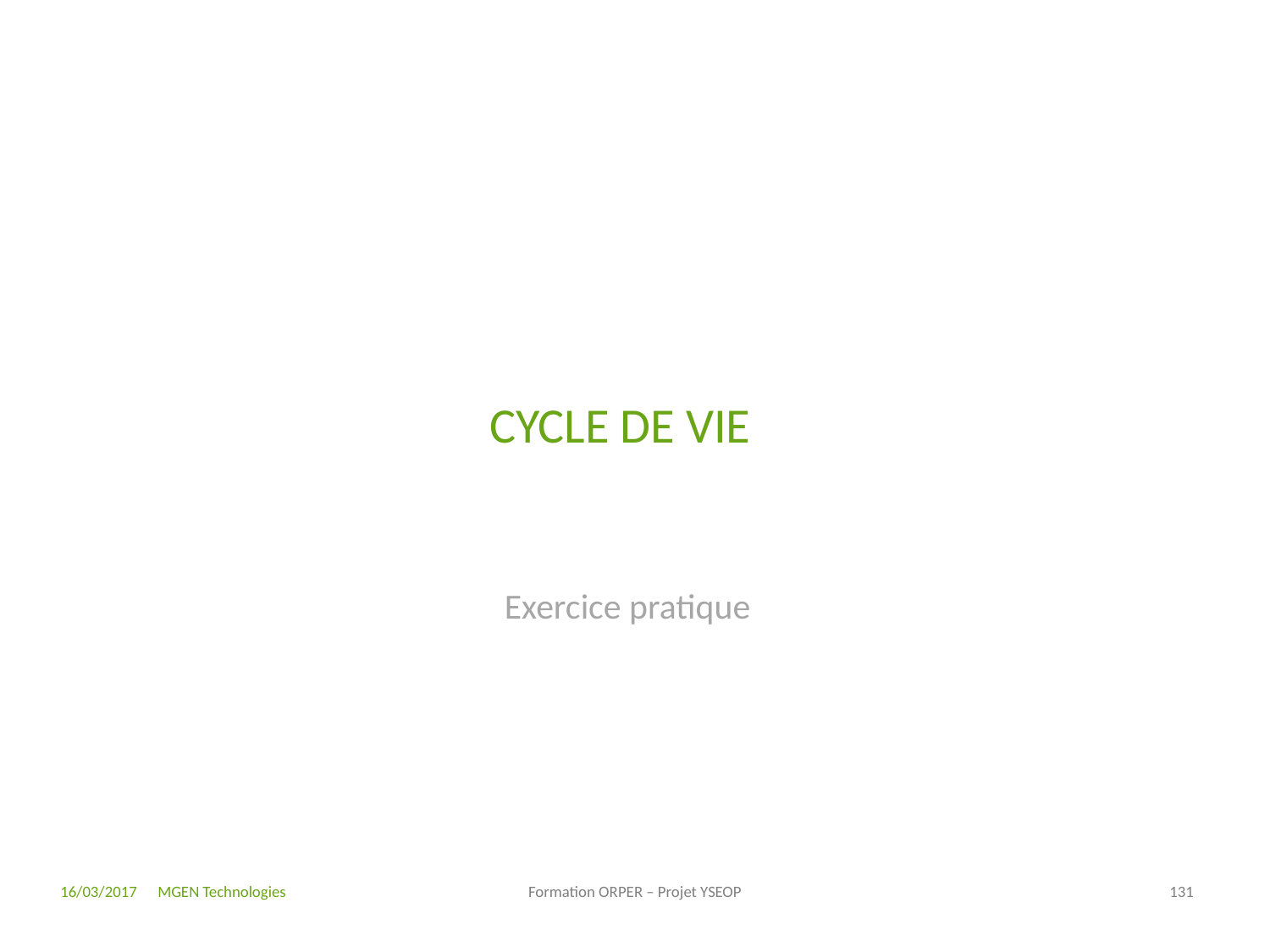

# Cycle de vie
Exercice pratique
16/03/2017
Formation ORPER – Projet YSEOP
131